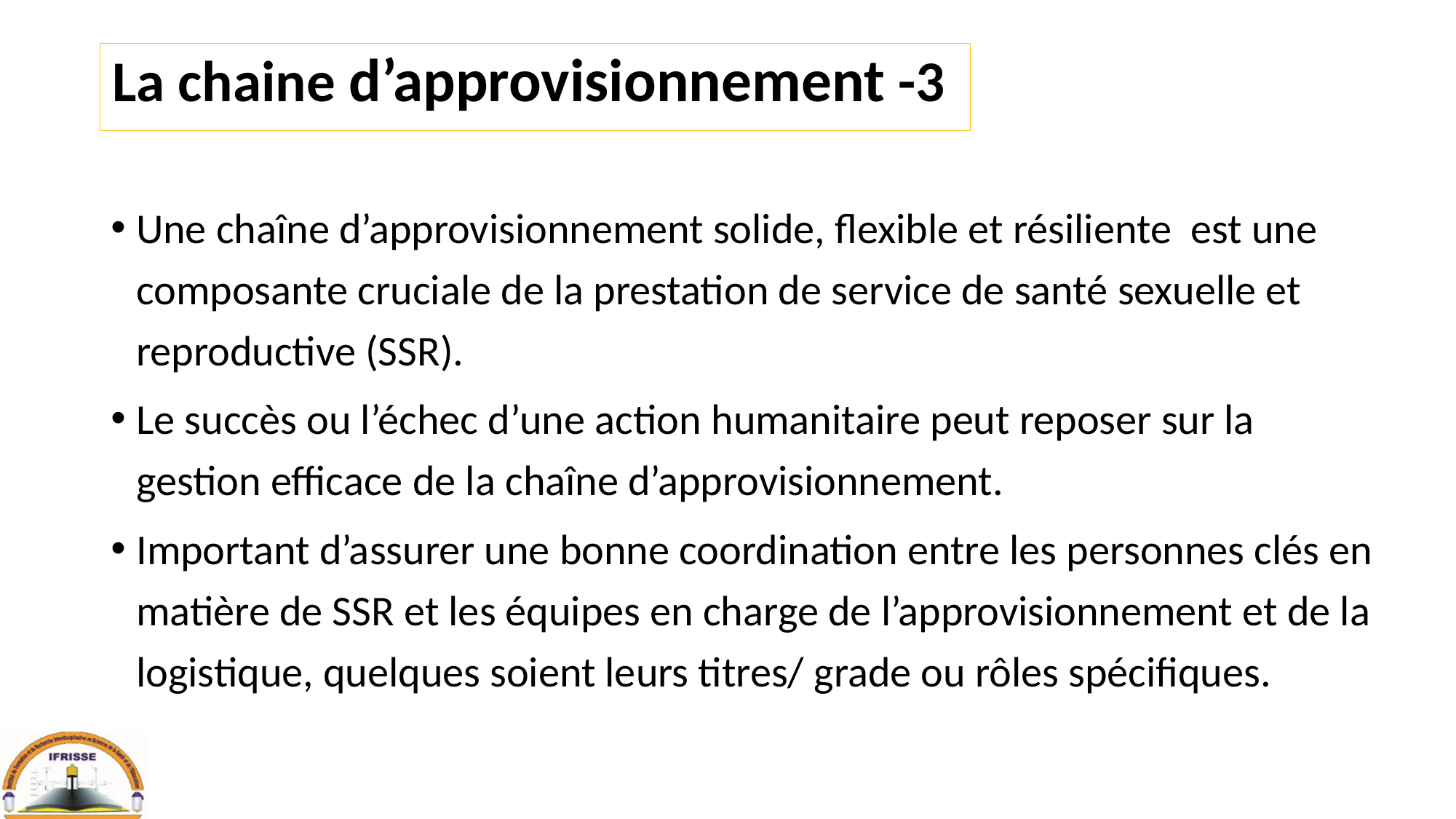

# La chaine d’approvisionnement -3
Une chaîne d’approvisionnement solide, flexible et résiliente  est une composante cruciale de la prestation de service de santé sexuelle et reproductive (SSR).
Le succès ou l’échec d’une action humanitaire peut reposer sur la gestion efficace de la chaîne d’approvisionnement.
Important d’assurer une bonne coordination entre les personnes clés en matière de SSR et les équipes en charge de l’approvisionnement et de la logistique, quelques soient leurs titres/ grade ou rôles spécifiques.